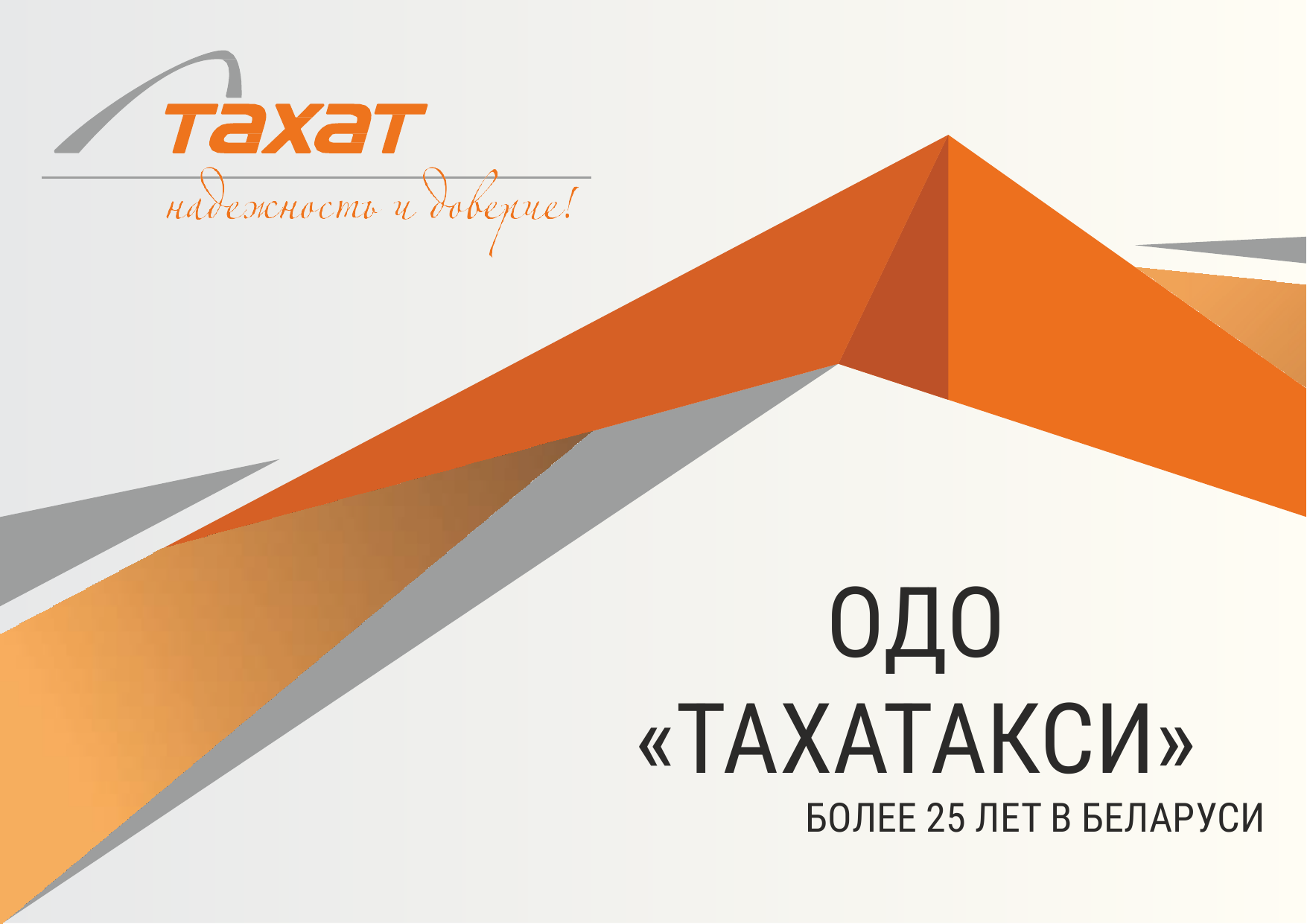

ОДО «ТАХАТАКСИ»
БОЛЕЕ 25 ЛЕТ В БЕЛАРУСИ